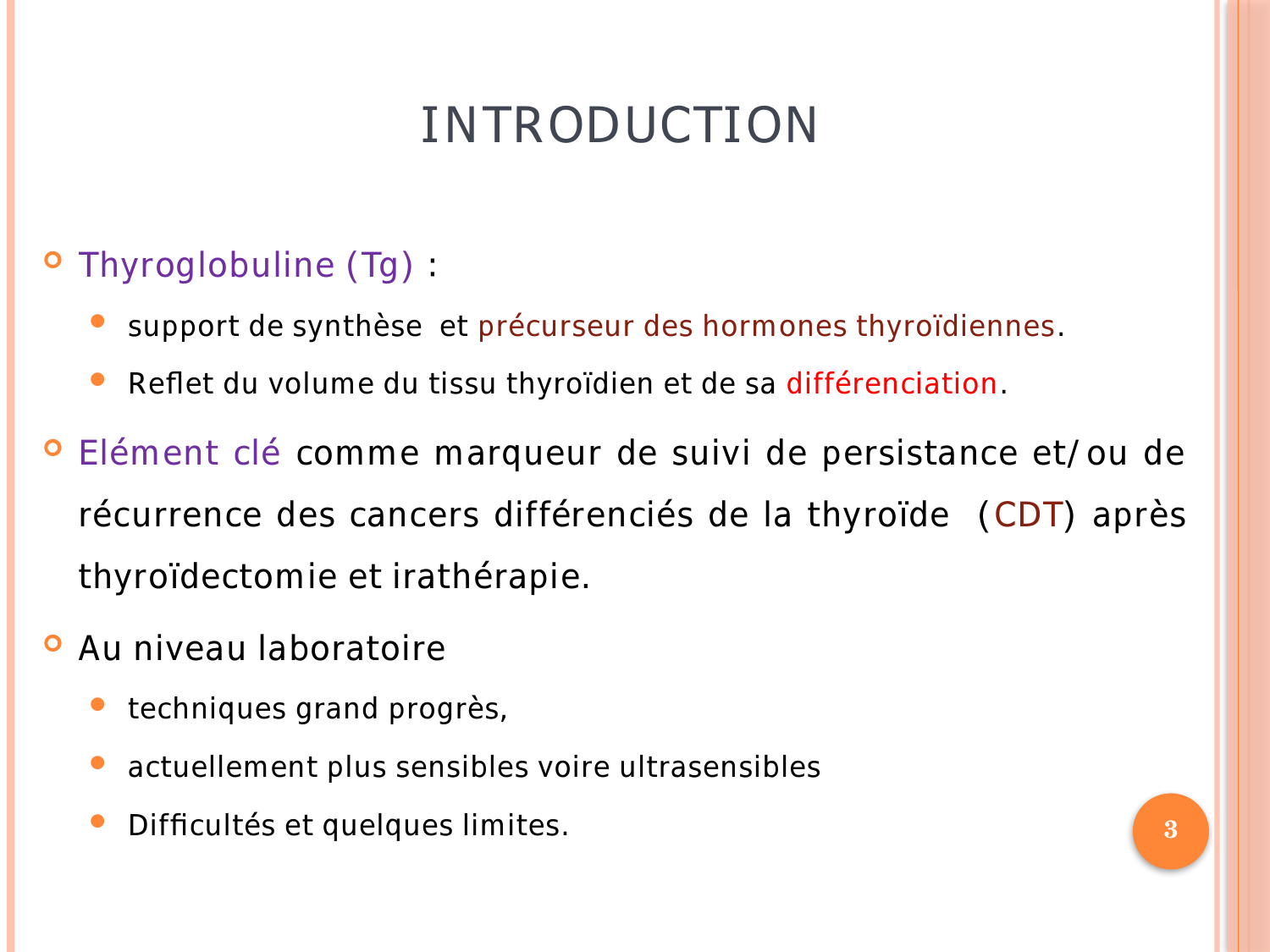

# introduction
Thyroglobuline (Tg) :
support de synthèse  et précurseur des hormones thyroïdiennes.
Reflet du volume du tissu thyroïdien et de sa différenciation.
Elément clé comme marqueur de suivi de persistance et/ou de récurrence des cancers différenciés de la thyroïde  (CDT) après thyroïdectomie et irathérapie.
Au niveau laboratoire
techniques grand progrès,
actuellement plus sensibles voire ultrasensibles
Difficultés et quelques limites.
3